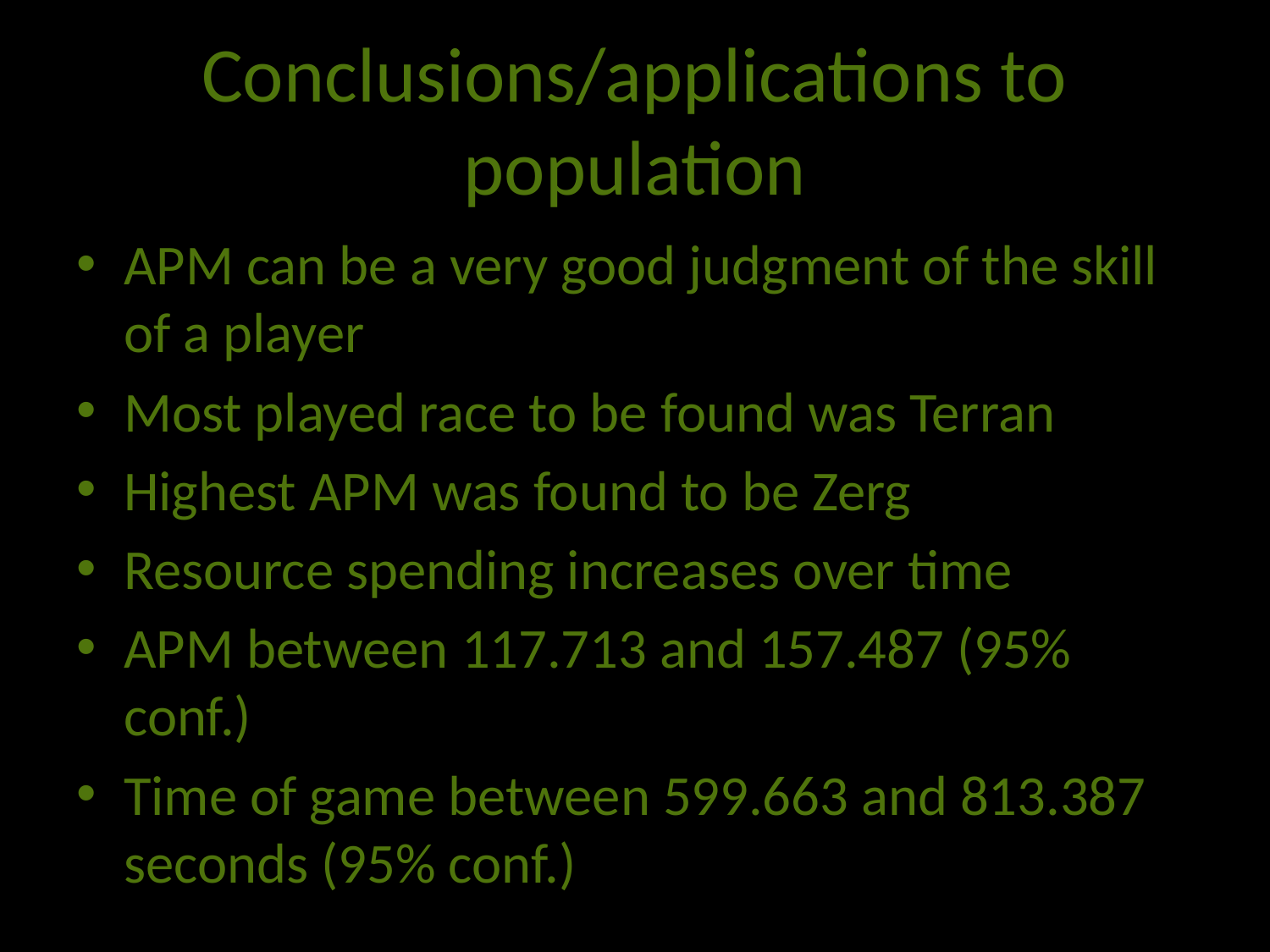

# Conclusions/applications to population
APM can be a very good judgment of the skill of a player
Most played race to be found was Terran
Highest APM was found to be Zerg
Resource spending increases over time
APM between 117.713 and 157.487 (95% conf.)
Time of game between 599.663 and 813.387 seconds (95% conf.)